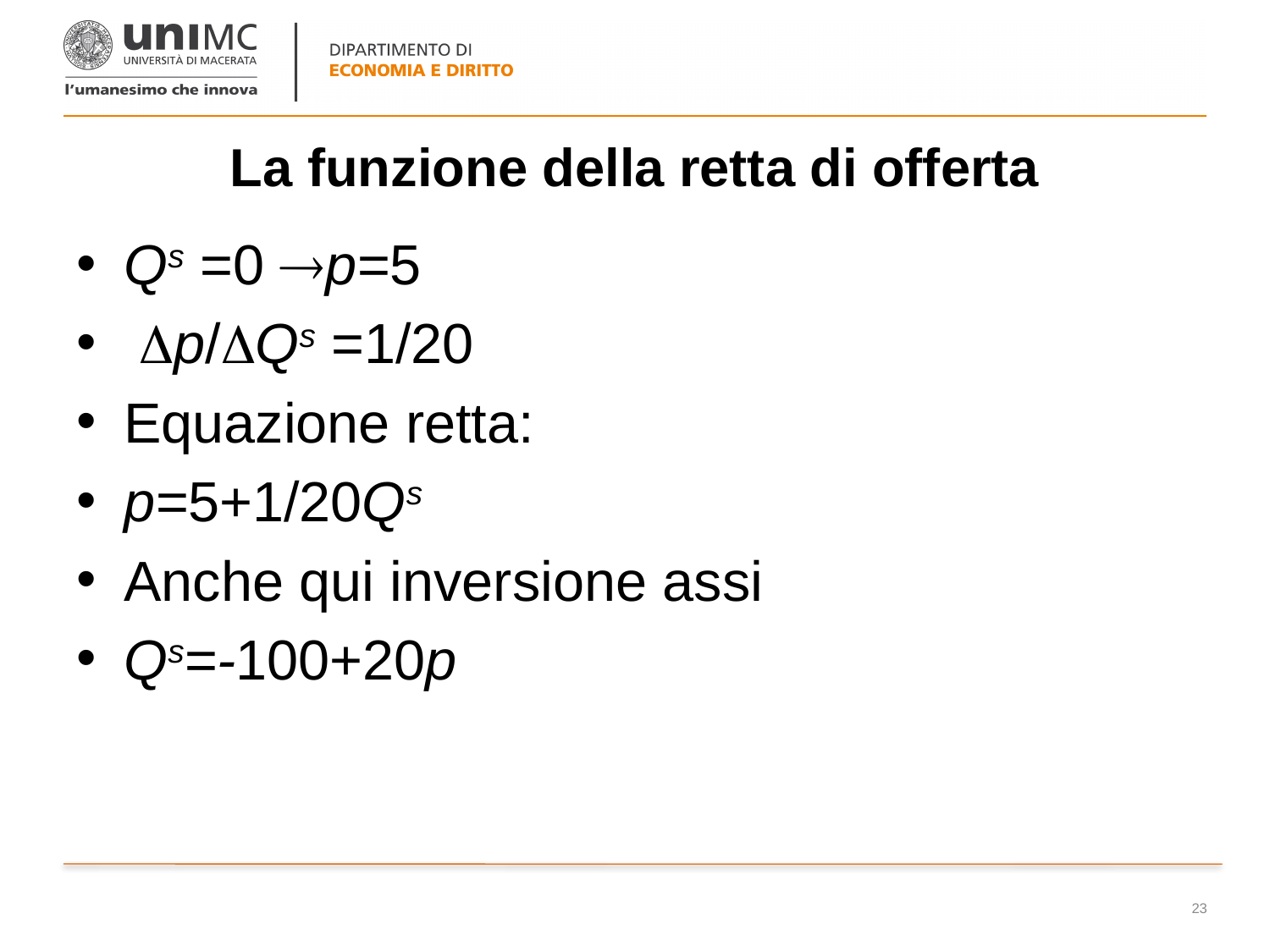

# La funzione della retta di offerta
Qs =0 →p=5
 Δp/ΔQs =1/20
Equazione retta:
p=5+1/20Qs
Anche qui inversione assi
Qs=-100+20p
23